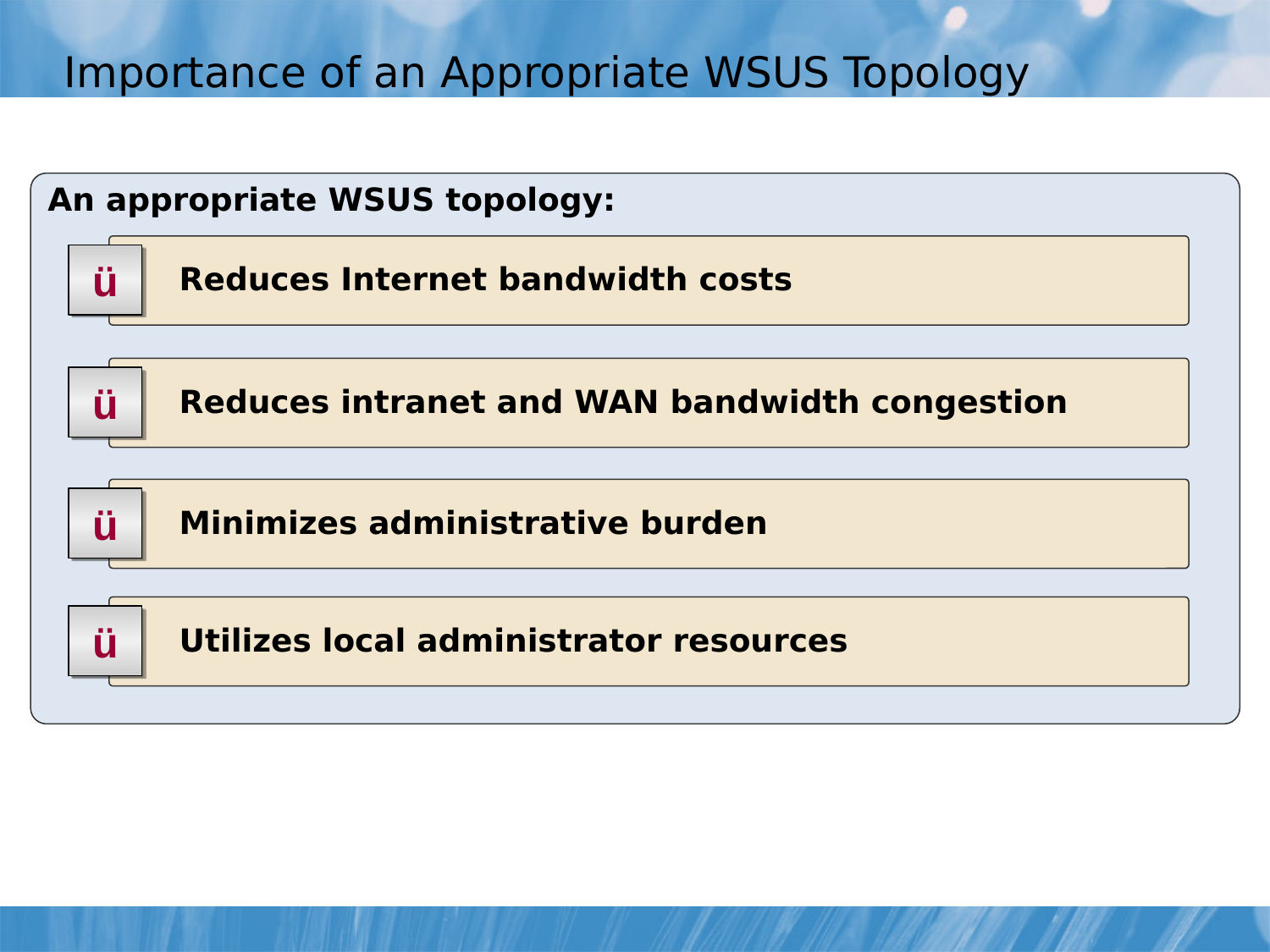

# Importance of an Appropriate WSUS Topology
An appropriate WSUS topology:
	   Reduces Internet bandwidth costs
ü
	   Reduces intranet and WAN bandwidth congestion
ü
	   Minimizes administrative burden
ü
	   Utilizes local administrator resources
ü